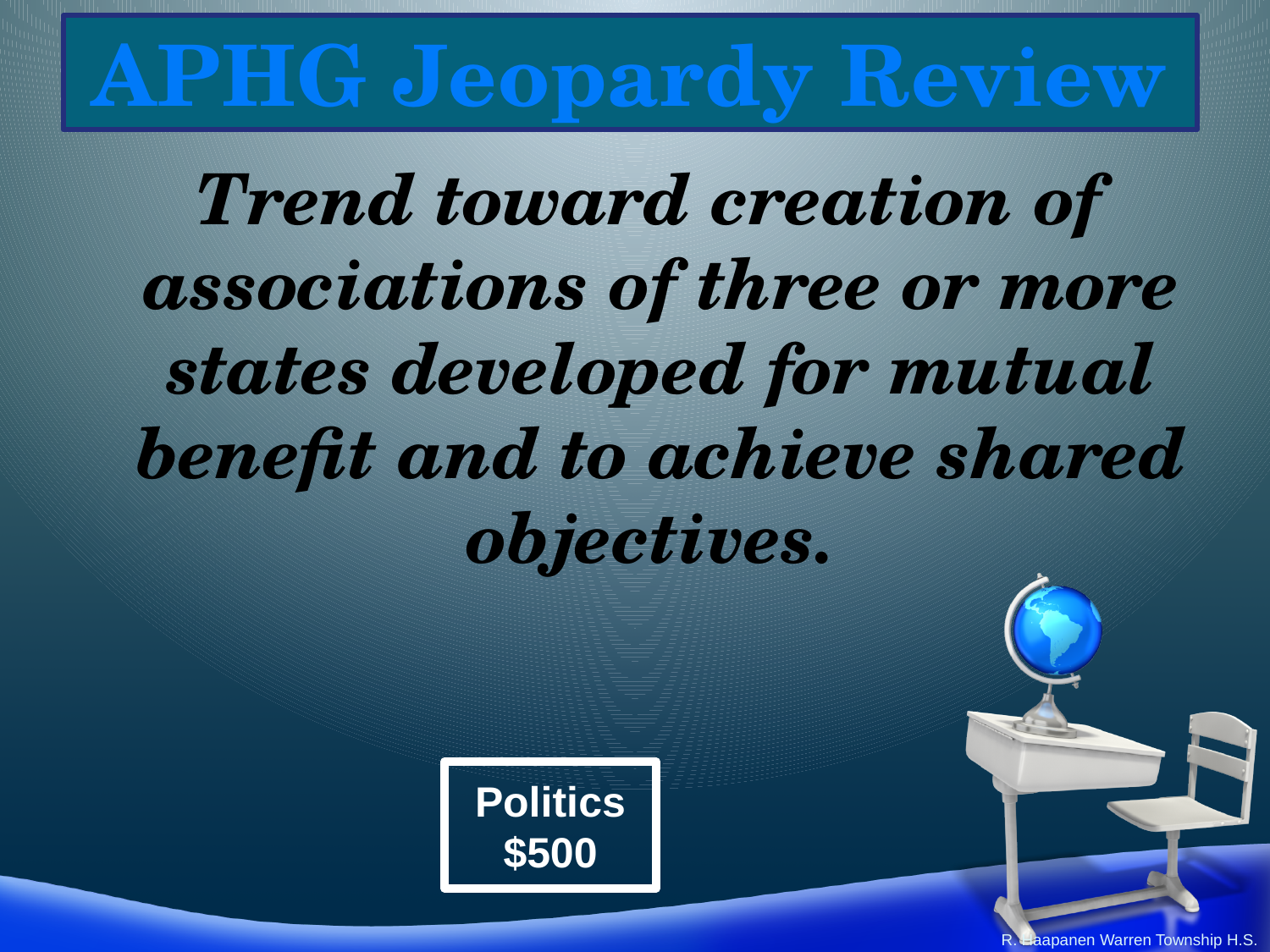

Trend toward creation of associations of three or more states developed for mutual benefit and to achieve shared objectives.
Politics
$500
R. Haapanen Warren Township H.S.